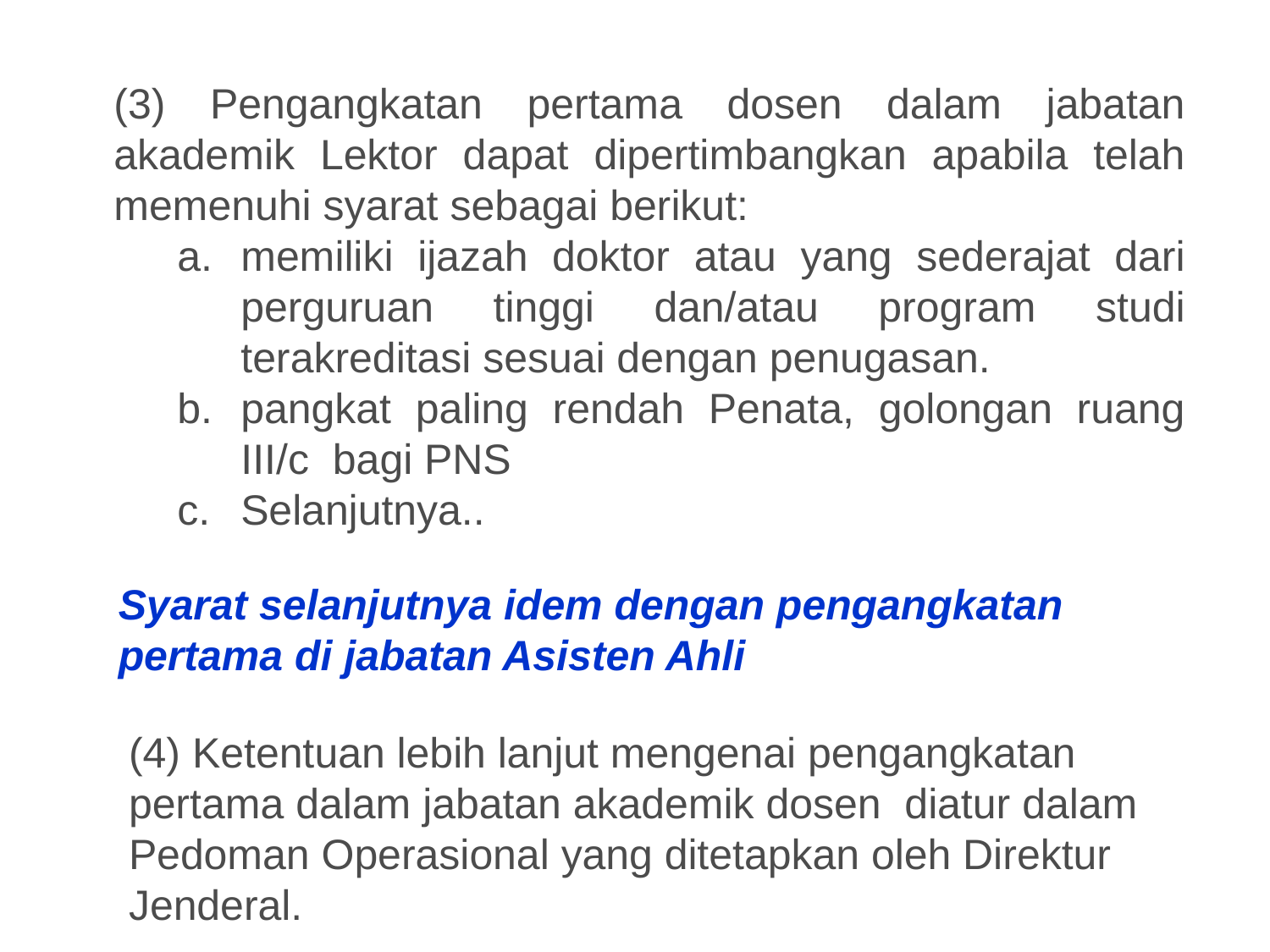

(3) Pengangkatan pertama dosen dalam jabatan akademik Lektor dapat dipertimbangkan apabila telah memenuhi syarat sebagai berikut:
memiliki ijazah doktor atau yang sederajat dari perguruan tinggi dan/atau program studi terakreditasi sesuai dengan penugasan.
pangkat paling rendah Penata, golongan ruang III/c  bagi PNS
Selanjutnya..

Syarat selanjutnya idem dengan pengangkatan pertama di jabatan Asisten Ahli
(4) Ketentuan lebih lanjut mengenai pengangkatan pertama dalam jabatan akademik dosen  diatur dalam Pedoman Operasional yang ditetapkan oleh Direktur Jenderal.